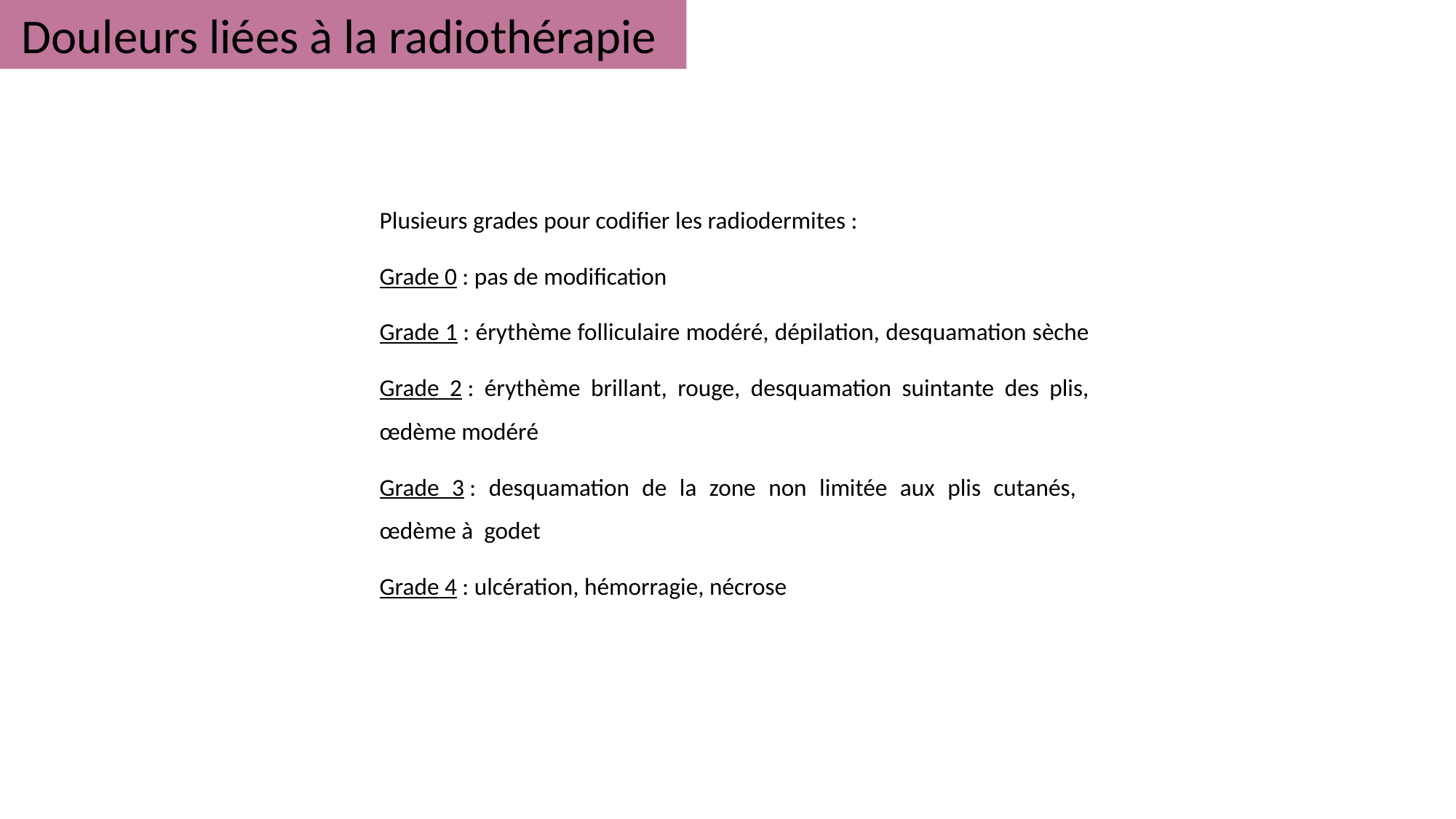

Douleurs liées à la radiothérapie
Plusieurs grades pour codifier les radiodermites :
Grade 0 : pas de modification
Grade 1 : érythème folliculaire modéré, dépilation, desquamation sèche
Grade 2 : érythème brillant, rouge, desquamation suintante des plis, œdème modéré
Grade 3 : desquamation de la zone non limitée aux plis cutanés,  œdème à  godet
Grade 4 : ulcération, hémorragie, nécrose